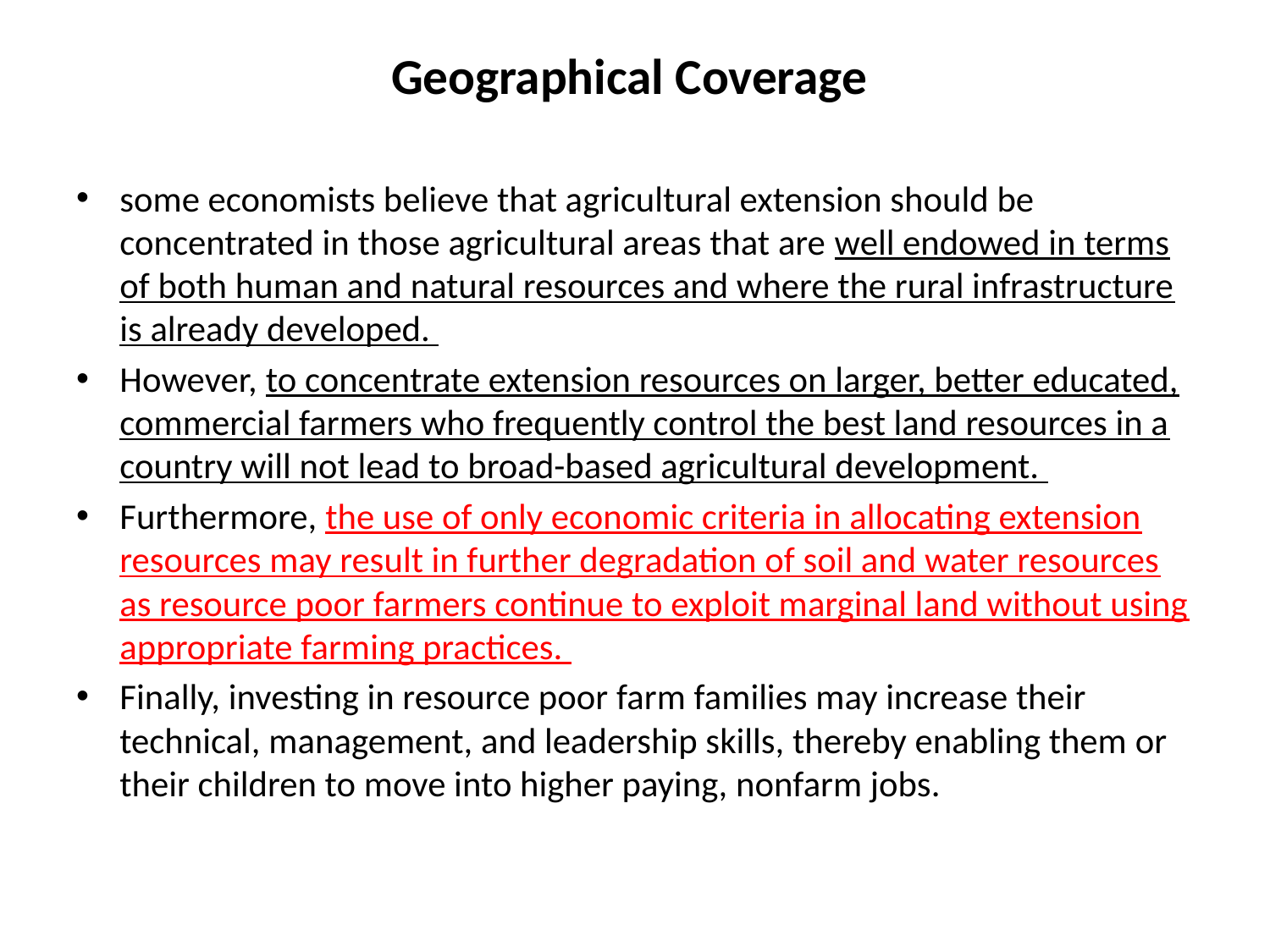

# Geographical Coverage
some economists believe that agricultural extension should be concentrated in those agricultural areas that are well endowed in terms of both human and natural resources and where the rural infrastructure is already developed.
However, to concentrate extension resources on larger, better educated, commercial farmers who frequently control the best land resources in a country will not lead to broad-based agricultural development.
Furthermore, the use of only economic criteria in allocating extension resources may result in further degradation of soil and water resources as resource poor farmers continue to exploit marginal land without using appropriate farming practices.
Finally, investing in resource poor farm families may increase their technical, management, and leadership skills, thereby enabling them or their children to move into higher paying, nonfarm jobs.